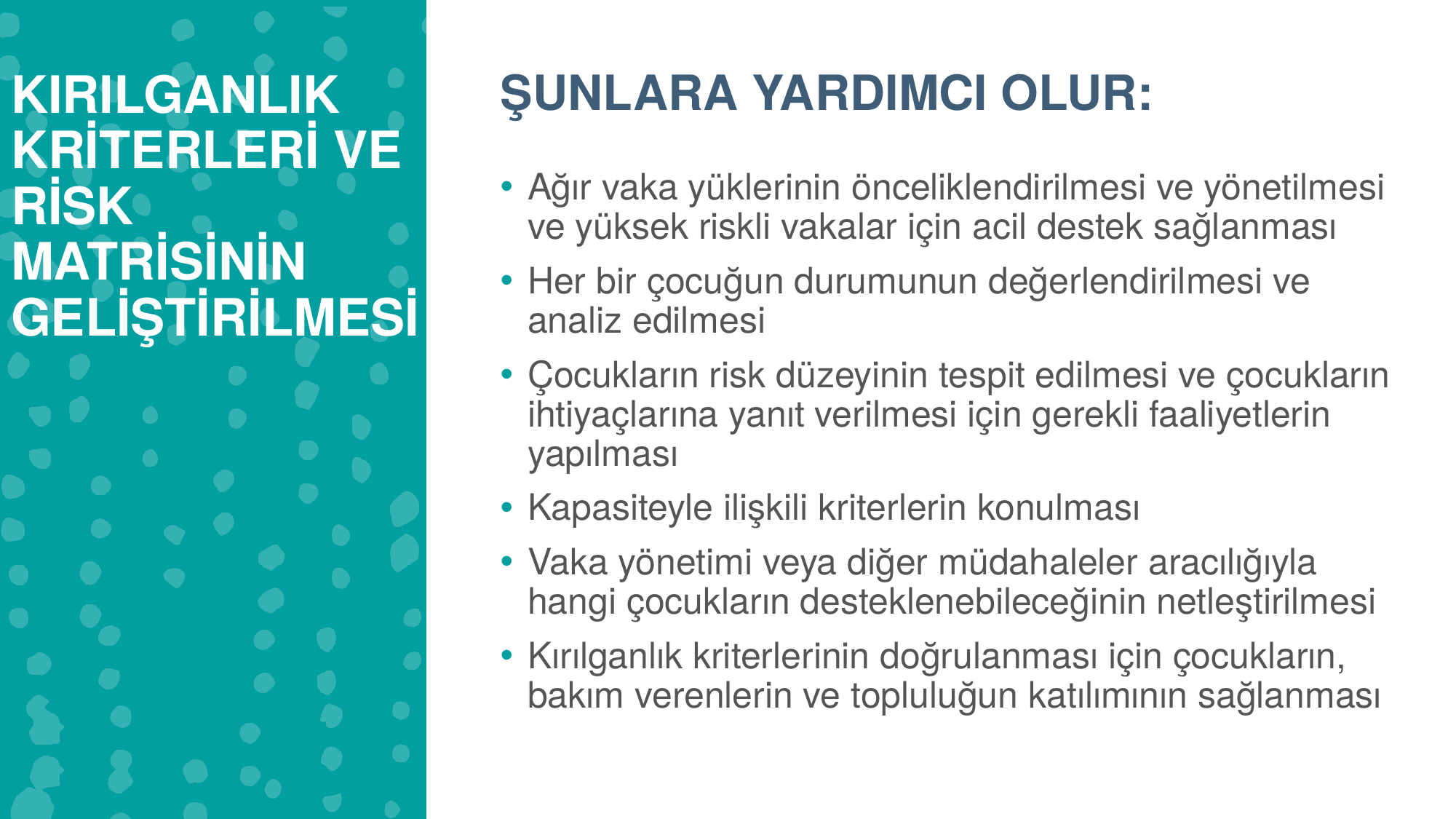

KIRILGANLIK KRİTERLERİ VE RİSK MATRİSİNİN GELİŞTİRİLMESİ

ŞUNLARA YARDIMCI OLUR:
Ağır vaka yüklerinin önceliklendirilmesi ve yönetilmesi ve yüksek riskli vakalar için acil destek sağlanması
Her bir çocuğun durumunun değerlendirilmesi ve analiz edilmesi
Çocukların risk düzeyinin tespit edilmesi ve çocukların ihtiyaçlarına yanıt verilmesi için gerekli faaliyetlerin yapılması
Kapasiteyle ilişkili kriterlerin konulması
Vaka yönetimi veya diğer müdahaleler aracılığıyla hangi çocukların desteklenebileceğinin netleştirilmesi
Kırılganlık kriterlerinin doğrulanması için çocukların, bakım verenlerin ve topluluğun katılımının sağlanması